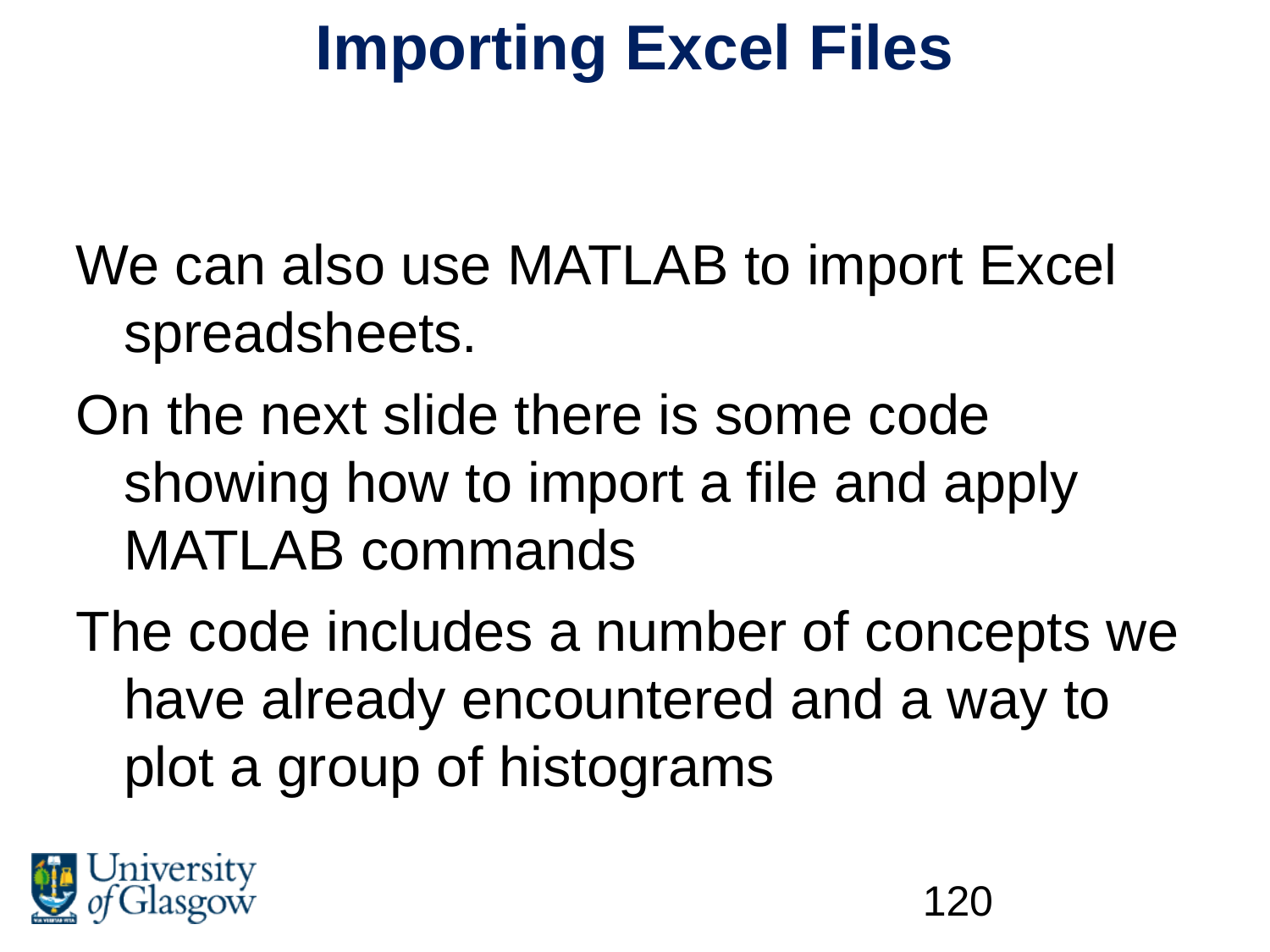

# Importing Excel Files
We can also use MATLAB to import Excel spreadsheets.
On the next slide there is some code showing how to import a file and apply MATLAB commands
The code includes a number of concepts we have already encountered and a way to plot a group of histograms
120